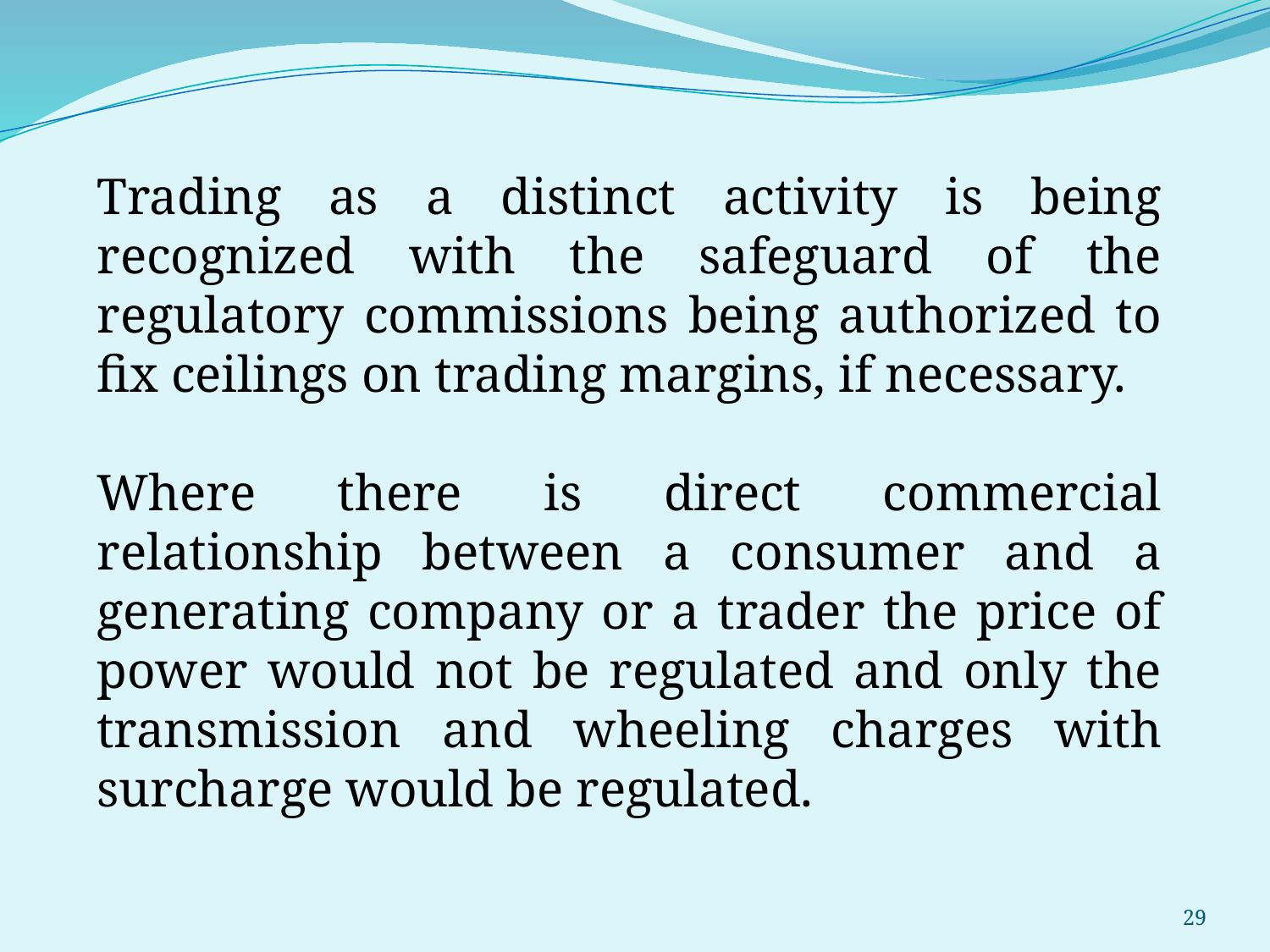

Trading as a distinct activity is being recognized with the safeguard of the regulatory commissions being authorized to fix ceilings on trading margins, if necessary.

Where there is direct commercial relationship between a consumer and a generating company or a trader the price of power would not be regulated and only the transmission and wheeling charges with surcharge would be regulated.

29